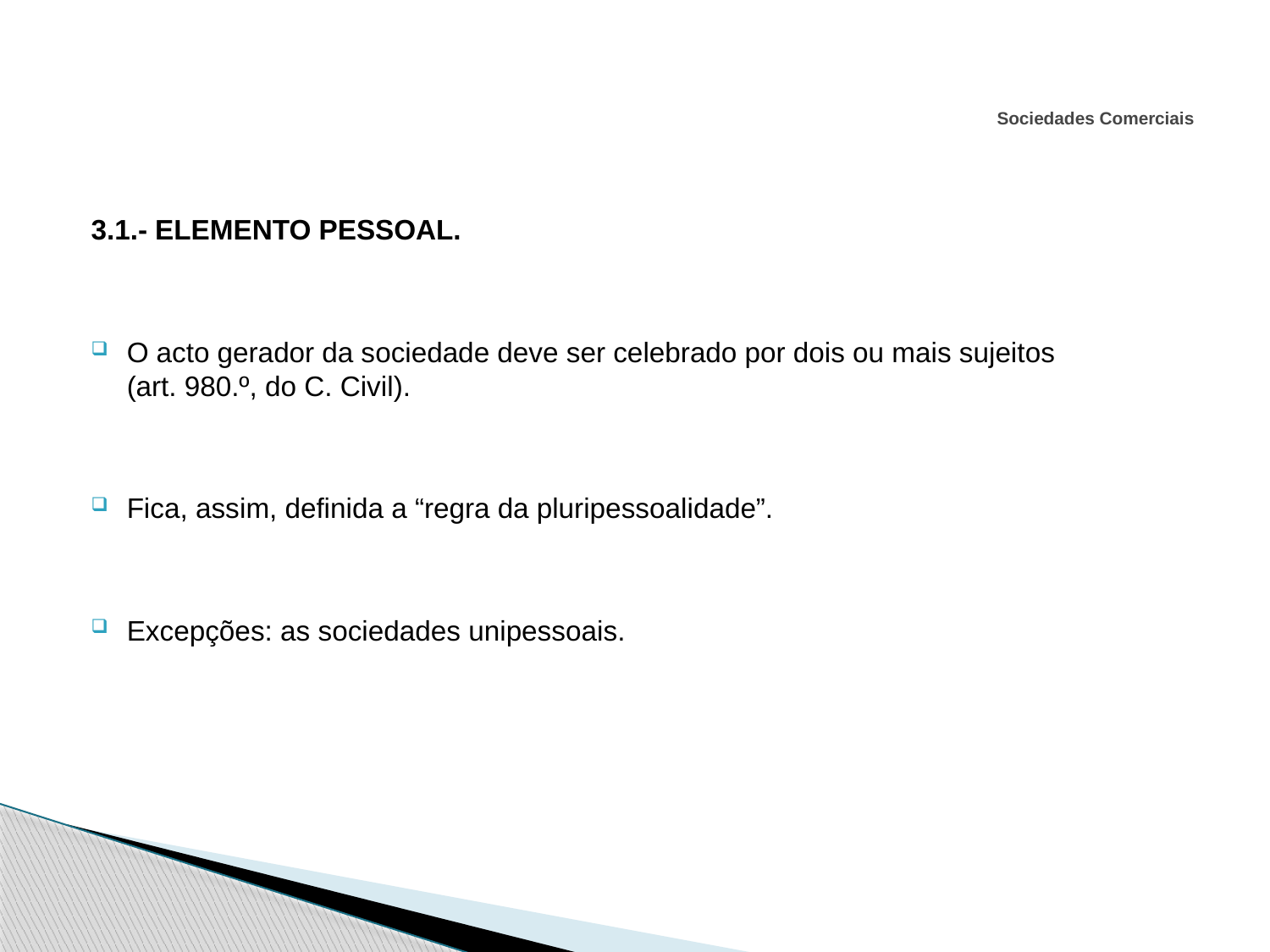

# Sociedades Comerciais
3.1.- ELEMENTO PESSOAL.

O acto gerador da sociedade deve ser celebrado por dois ou mais sujeitos (art. 980.º, do C. Civil).

Fica, assim, definida a “regra da pluripessoalidade”.

Excepções: as sociedades unipessoais.